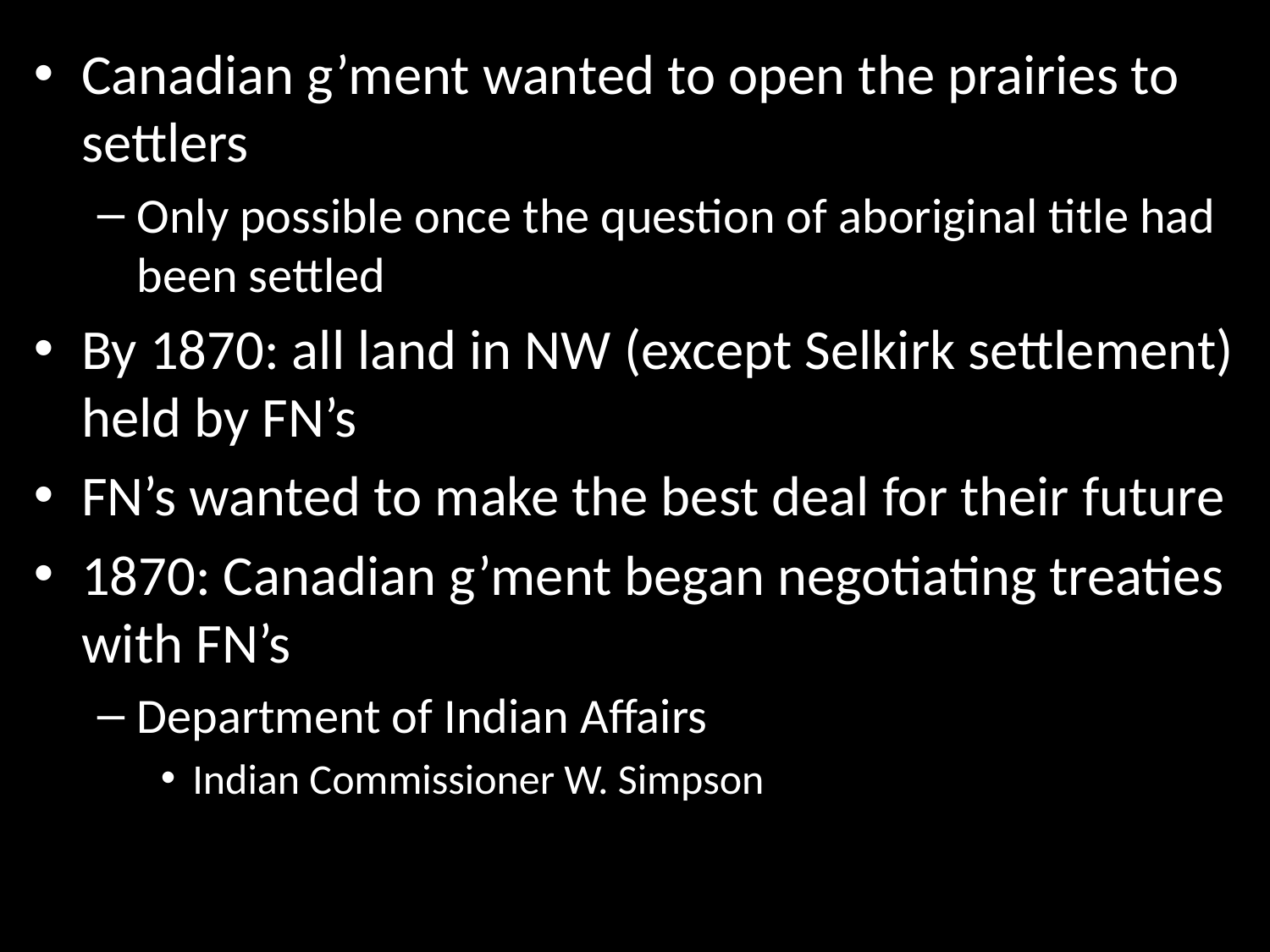

Canadian g’ment wanted to open the prairies to settlers
Only possible once the question of aboriginal title had been settled
By 1870: all land in NW (except Selkirk settlement) held by FN’s
FN’s wanted to make the best deal for their future
1870: Canadian g’ment began negotiating treaties with FN’s
Department of Indian Affairs
Indian Commissioner W. Simpson